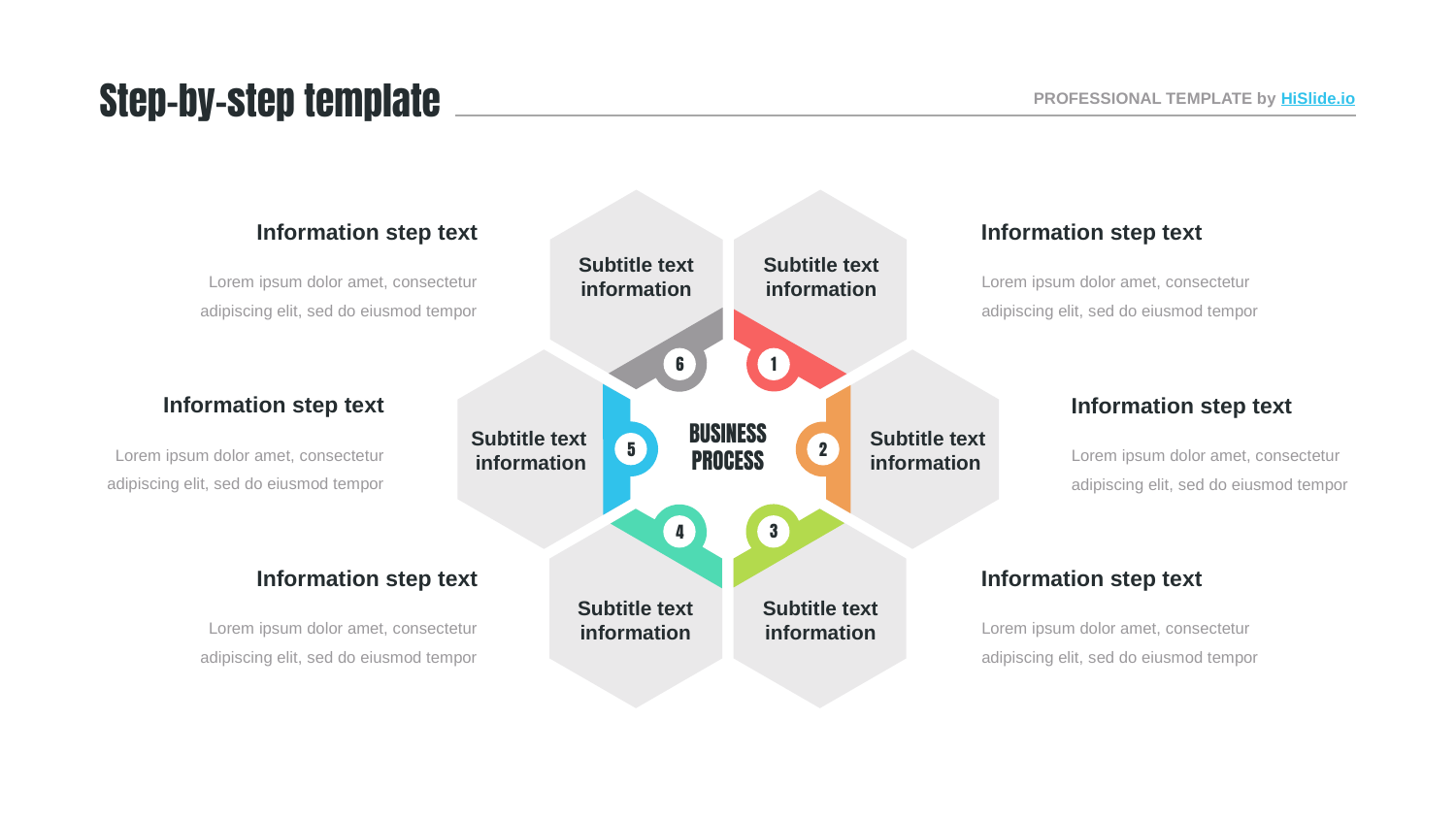

Step-by-step template
PROFESSIONAL TEMPLATE by HiSlide.io

Subtitle text information
Subtitle text information

6
1

BUSINESS
PROCESS
Subtitle text information
Subtitle text information

5
2

3
4
Subtitle text information
Subtitle text information
Information step text
Lorem ipsum dolor amet, consectetur adipiscing elit, sed do eiusmod tempor
Information step text
Lorem ipsum dolor amet, consectetur adipiscing elit, sed do eiusmod tempor
Information step text
Lorem ipsum dolor amet, consectetur adipiscing elit, sed do eiusmod tempor
Information step text
Lorem ipsum dolor amet, consectetur adipiscing elit, sed do eiusmod tempor
Information step text
Lorem ipsum dolor amet, consectetur adipiscing elit, sed do eiusmod tempor
Information step text
Lorem ipsum dolor amet, consectetur adipiscing elit, sed do eiusmod tempor